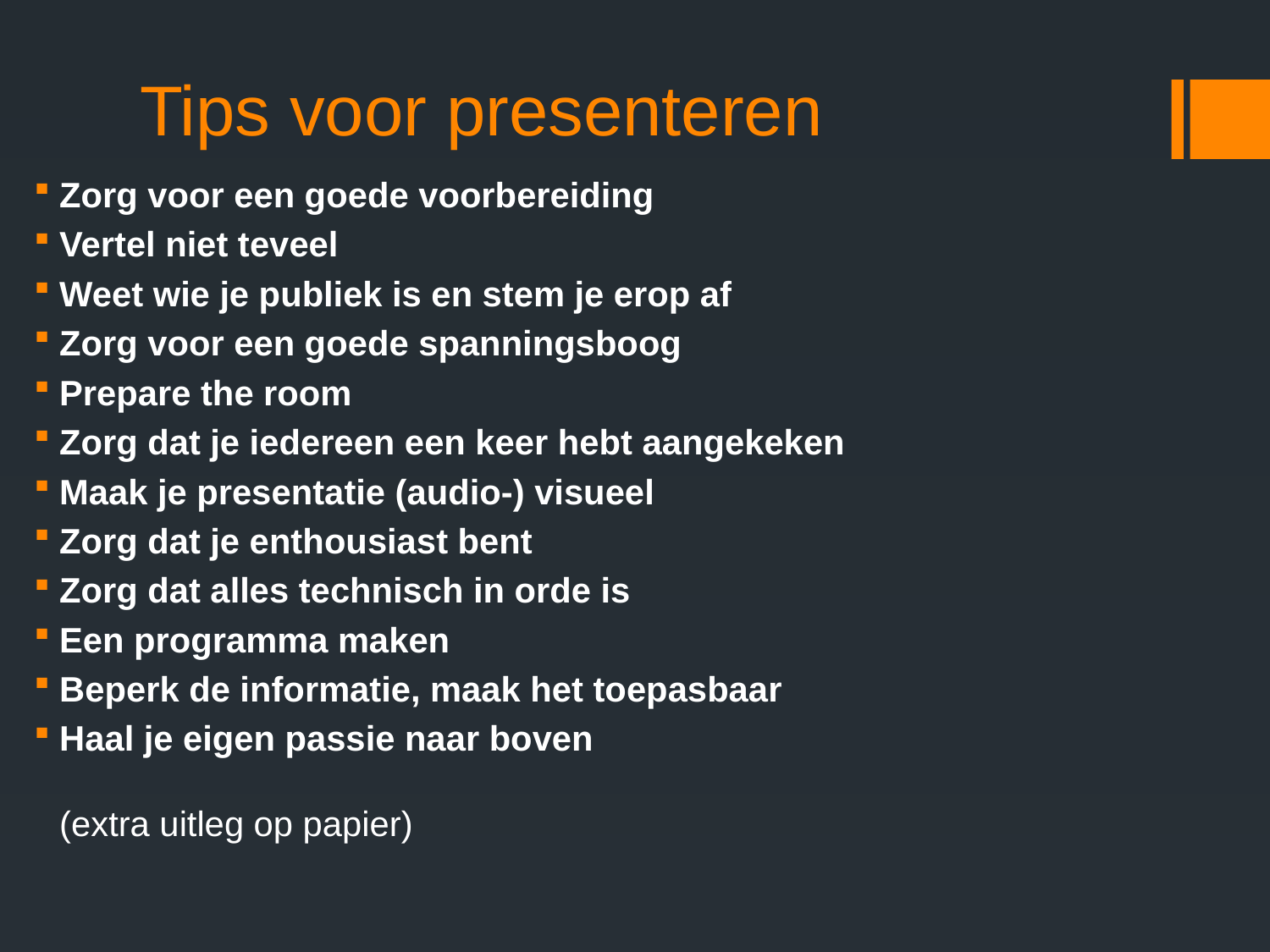

# Tips voor presenteren
Zorg voor een goede voorbereiding
Vertel niet teveel
Weet wie je publiek is en stem je erop af
Zorg voor een goede spanningsboog
Prepare the room
Zorg dat je iedereen een keer hebt aangekeken
Maak je presentatie (audio-) visueel
Zorg dat je enthousiast bent
Zorg dat alles technisch in orde is
Een programma maken
Beperk de informatie, maak het toepasbaar
Haal je eigen passie naar boven
(extra uitleg op papier)